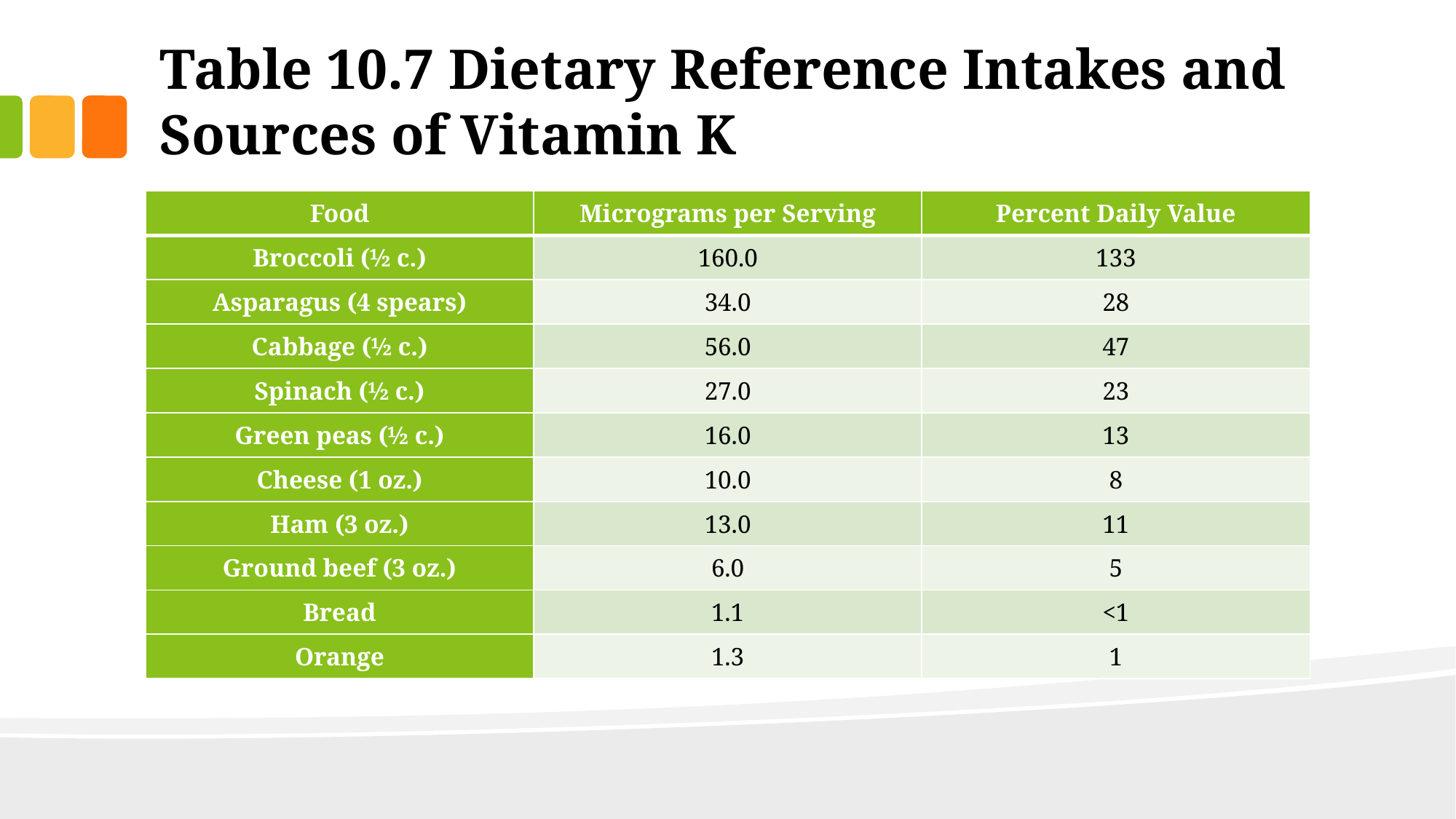

# Table 10.7 Dietary Reference Intakes and Sources of Vitamin K
| Food | Micrograms per Serving | Percent Daily Value |
| --- | --- | --- |
| Broccoli (½ c.) | 160.0 | 133 |
| Asparagus (4 spears) | 34.0 | 28 |
| Cabbage (½ c.) | 56.0 | 47 |
| Spinach (½ c.) | 27.0 | 23 |
| Green peas (½ c.) | 16.0 | 13 |
| Cheese (1 oz.) | 10.0 | 8 |
| Ham (3 oz.) | 13.0 | 11 |
| Ground beef (3 oz.) | 6.0 | 5 |
| Bread | 1.1 | <1 |
| Orange | 1.3 | 1 |